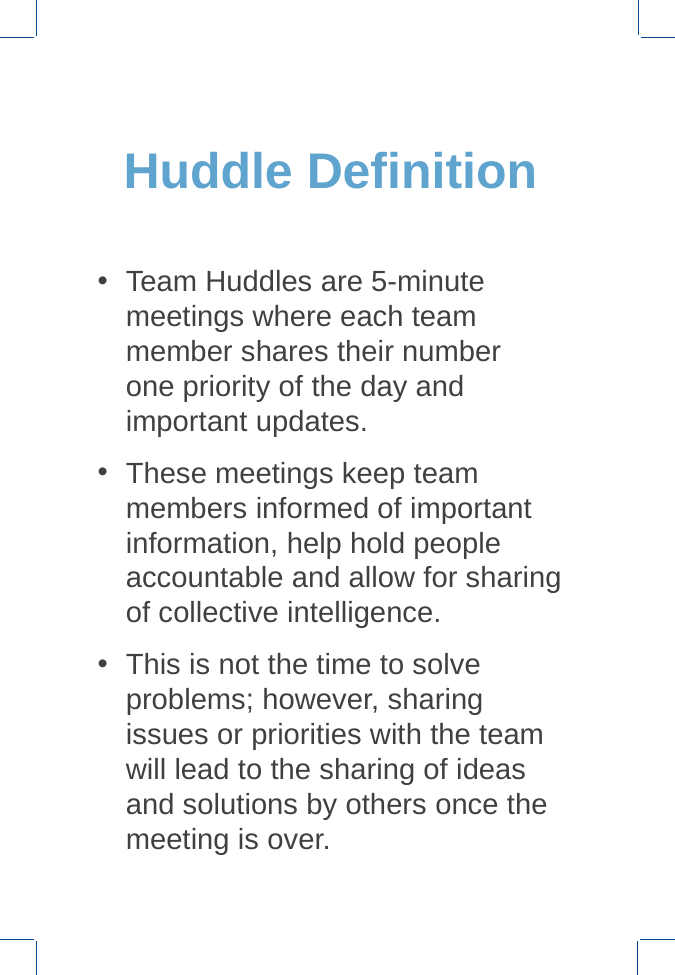

# Huddle Definition
Team Huddles are 5-minute meetings where each team member shares their number
one priority of the day and important updates.
These meetings keep team members informed of important information, help hold people accountable and allow for sharing of collective intelligence.
This is not the time to solve
problems; however, sharing
issues or priorities with the team will lead to the sharing of ideas and solutions by others once the meeting is over.